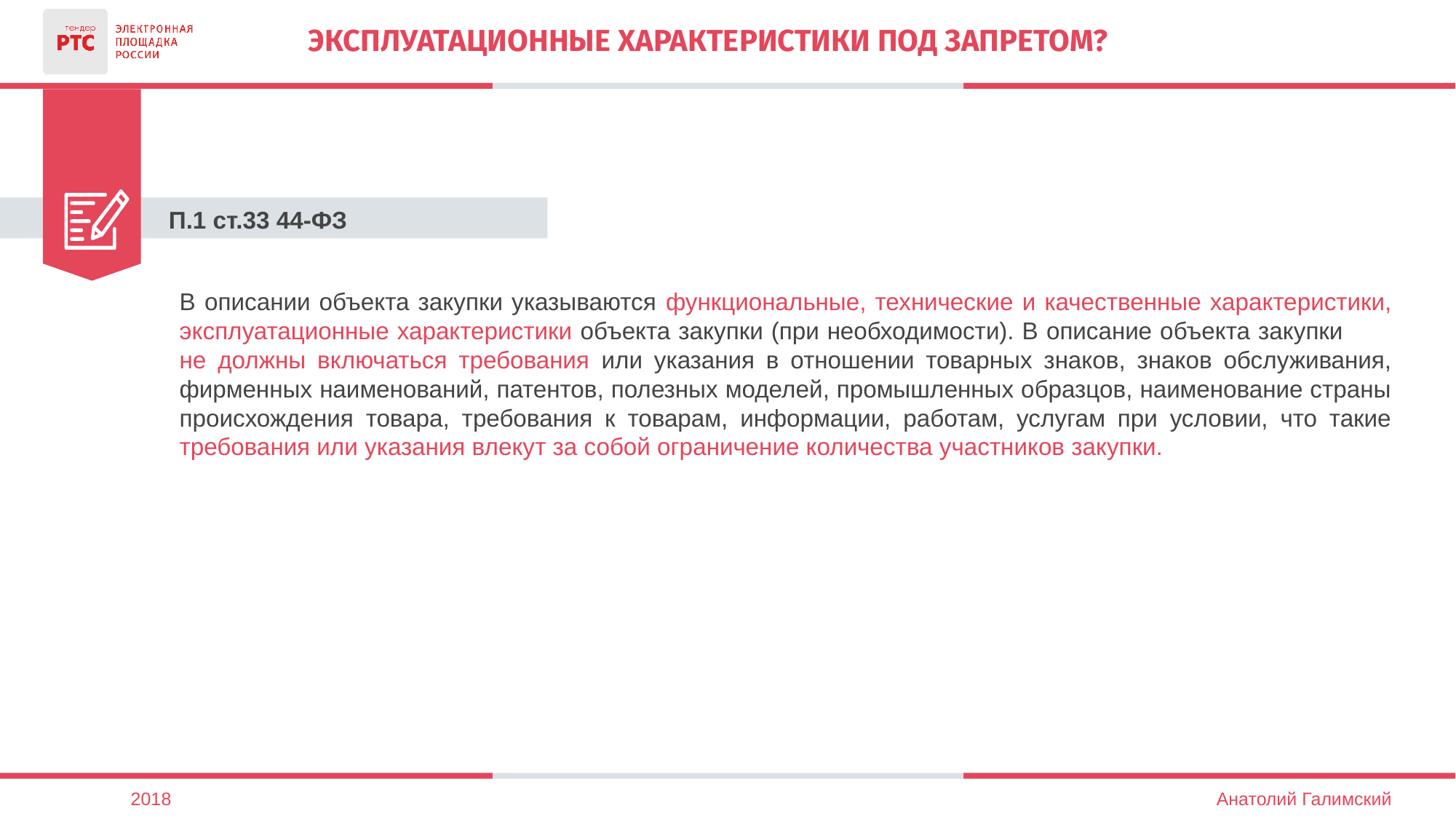

# Эксплуатационные характеристики под запретом?

П.1 ст.33 44-ФЗ
В описании объекта закупки указываются функциональные, технические и качественные характеристики, эксплуатационные характеристики объекта закупки (при необходимости). В описание объекта закупки       не должны включаться требования или указания в отношении товарных знаков, знаков обслуживания, фирменных наименований, патентов, полезных моделей, промышленных образцов, наименование страны происхождения товара, требования к товарам, информации, работам, услугам при условии, что такие требования или указания влекут за собой ограничение количества участников закупки.
2018
Анатолий Галимский